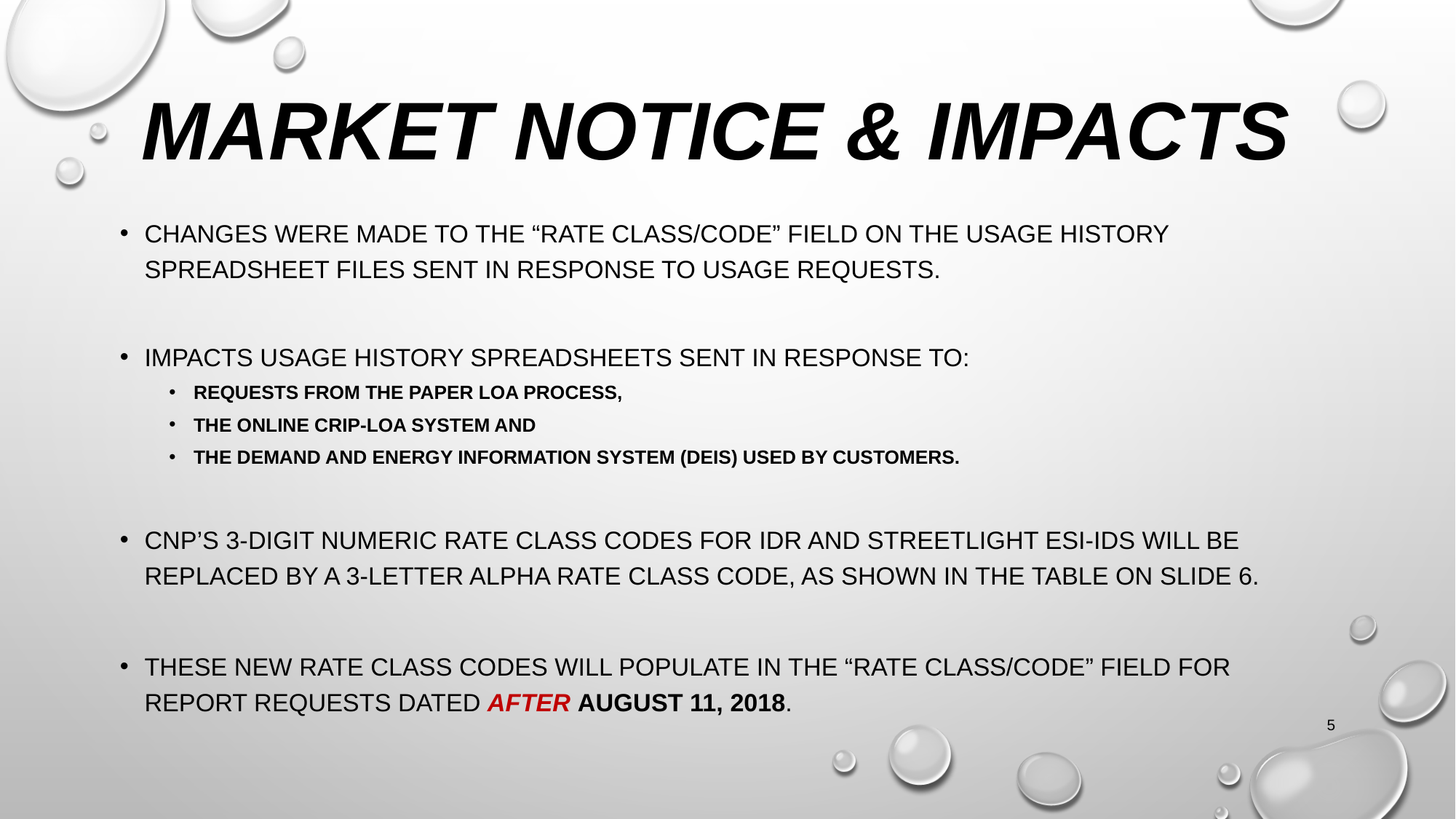

# Market Notice & Impacts
Changes were made to the “Rate Class/Code” field on the usage history spreadsheet files sent in response to usage requests.

impacts usage history spreadsheets sent in response to:
requests from the paper LOA process,
the online CRIP-LOA system and
the Demand and Energy Information System (DEIS) used by customers.

CNP’s 3-digit numeric Rate Class Codes for IDR and Streetlight ESI-IDs will be replaced by a 3-letter alpha Rate Class Code, as shown in the table on Slide 6.

These New Rate Class Codes will populate in the “Rate Class/Code” field for report requests dated after August 11, 2018.

5